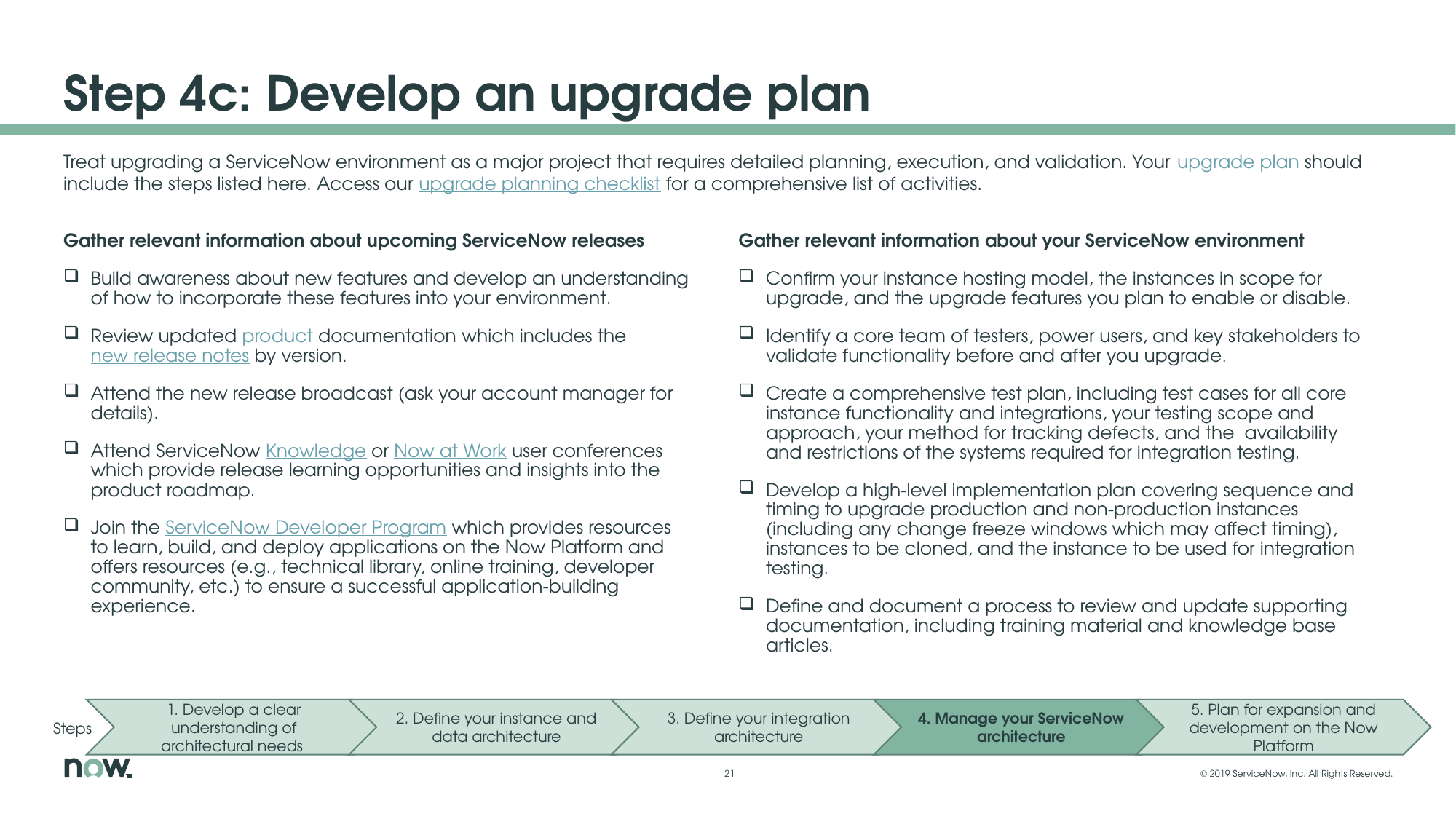

# Step 4c: Develop an upgrade plan

Treat upgrading a ServiceNow environment as a major project that requires detailed planning, execution, and validation. Your upgrade plan should include the steps listed here. Access our upgrade planning checklist for a comprehensive list of activities.
Gather relevant information about your ServiceNow environment
Confirm your instance hosting model, the instances in scope for upgrade, and the upgrade features you plan to enable or disable.
Identify a core team of testers, power users, and key stakeholders to validate functionality before and after you upgrade.
Create a comprehensive test plan, including test cases for all core instance functionality and integrations, your testing scope and approach, your method for tracking defects, and the  availability and restrictions of the systems required for integration testing.
Develop a high-level implementation plan covering sequence and timing to upgrade production and non-production instances (including any change freeze windows which may affect timing), instances to be cloned, and the instance to be used for integration testing.
Define and document a process to review and update supporting documentation, including training material and knowledge base articles.
Gather relevant information about upcoming ServiceNow releases
Build awareness about new features and develop an understanding of how to incorporate these features into your environment.
Review updated product documentation which includes the new release notes by version.
Attend the new release broadcast (ask your account manager for details).
Attend ServiceNow Knowledge or Now at Work user conferences which provide release learning opportunities and insights into the product roadmap.
Join the ServiceNow Developer Program which provides resources to learn, build, and deploy applications on the Now Platform and offers resources (e.g., technical library, online training, developer community, etc.) to ensure a successful application-building experience.
1. Develop a clear understanding of architectural needs
2. Define your instance and data architecture
3. Define your integration architecture
4. Manage your ServiceNow architecture
5. Plan for expansion and development on the Now Platform
Steps